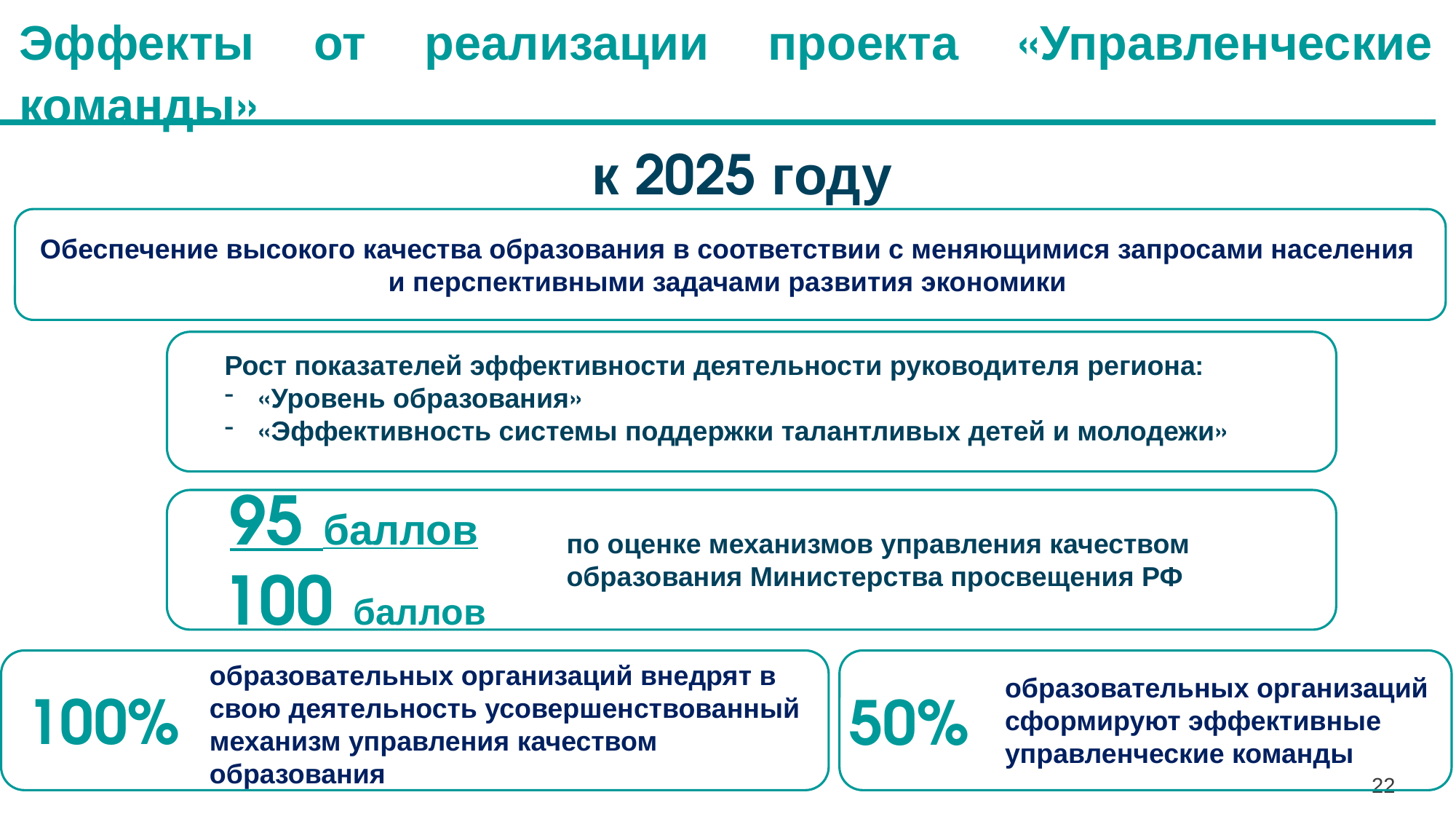

Эффекты от реализации проекта «Управленческие команды»

к 2025 году

Обеспечение высокого качества образования в соответствии с меняющимися запросами населения и перспективными задачами развития экономики

Рост показателей эффективности деятельности руководителя региона:
«Уровень образования»
«Эффективность системы поддержки талантливых детей и молодежи»
95 баллов
100 баллов

по оценке механизмов управления качеством образования Министерства просвещения РФ

образовательных организаций внедрят в свою деятельность усовершенствованный механизм управления качеством образования
100%

образовательных организаций сформируют эффективные управленческие команды
50%